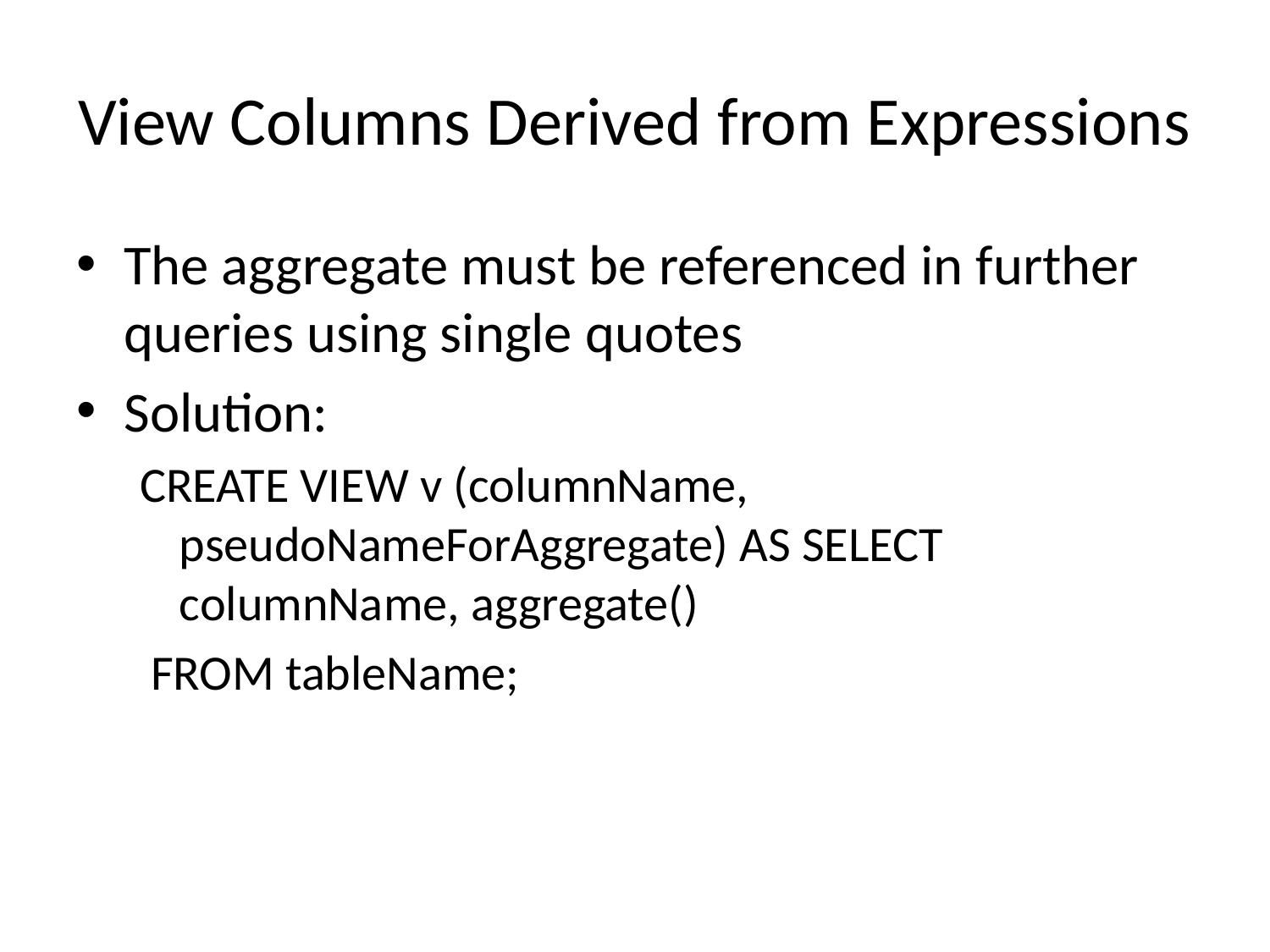

# View Columns Derived from Expressions
The aggregate must be referenced in further queries using single quotes
Solution:
CREATE VIEW v (columnName, pseudoNameForAggregate) AS SELECT columnName, aggregate()
 FROM tableName;